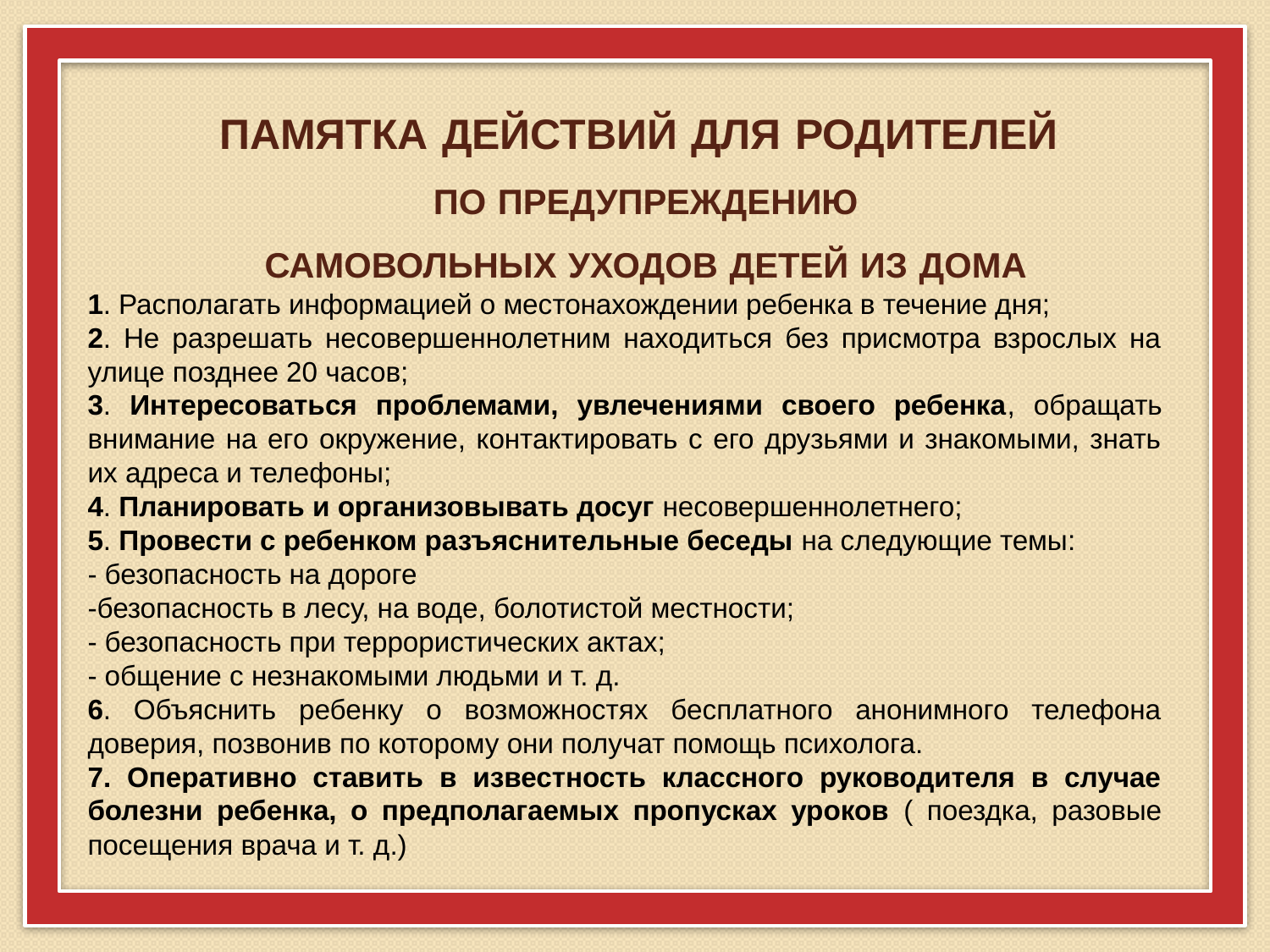

# ПАМЯТКА ДЕЙСТВИЙ ДЛЯ РОДИТЕЛЕЙ ПО ПРЕДУПРЕЖДЕНИЮ САМОВОЛЬНЫХ УХОДОВ ДЕТЕЙ ИЗ ДОМА
1. Располагать информацией о местонахождении ребенка в течение дня;
2. Не разрешать несовершеннолетним находиться без присмотра взрослых на улице позднее 20 часов;
3. Интересоваться проблемами, увлечениями своего ребенка, обращать внимание на его окружение, контактировать с его друзьями и знакомыми, знать их адреса и телефоны;
4. Планировать и организовывать досуг несовершеннолетнего;
5. Провести с ребенком разъяснительные беседы на следующие темы:
- безопасность на дороге
-безопасность в лесу, на воде, болотистой местности;
- безопасность при террористических актах;
- общение с незнакомыми людьми и т. д.
6. Объяснить ребенку о возможностях бесплатного анонимного телефона доверия, позвонив по которому они получат помощь психолога.
7. Оперативно ставить в известность классного руководителя в случае болезни ребенка, о предполагаемых пропусках уроков ( поездка, разовые посещения врача и т. д.)